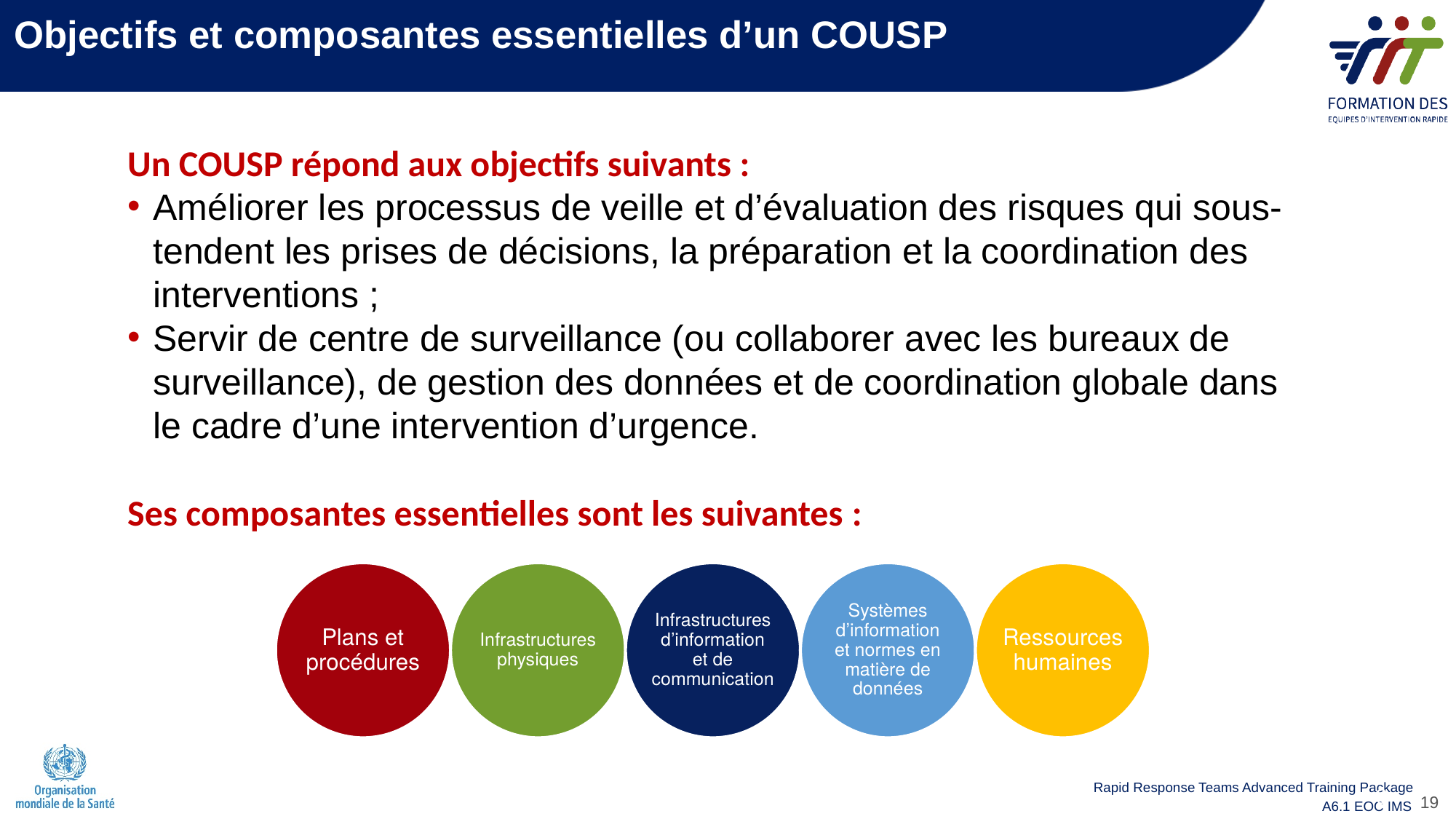

Objectifs et composantes essentielles d’un COUSP
Un COUSP répond aux objectifs suivants :
Améliorer les processus de veille et d’évaluation des risques qui sous-tendent les prises de décisions, la préparation et la coordination des interventions ;
Servir de centre de surveillance (ou collaborer avec les bureaux de surveillance), de gestion des données et de coordination globale dans le cadre d’une intervention d’urgence.

Ses composantes essentielles sont les suivantes :
Plans et procédures
Infrastructures physiques
Infrastructures d’information et de communication
Systèmes d’information et normes en matière de données
Ressources humaines
19